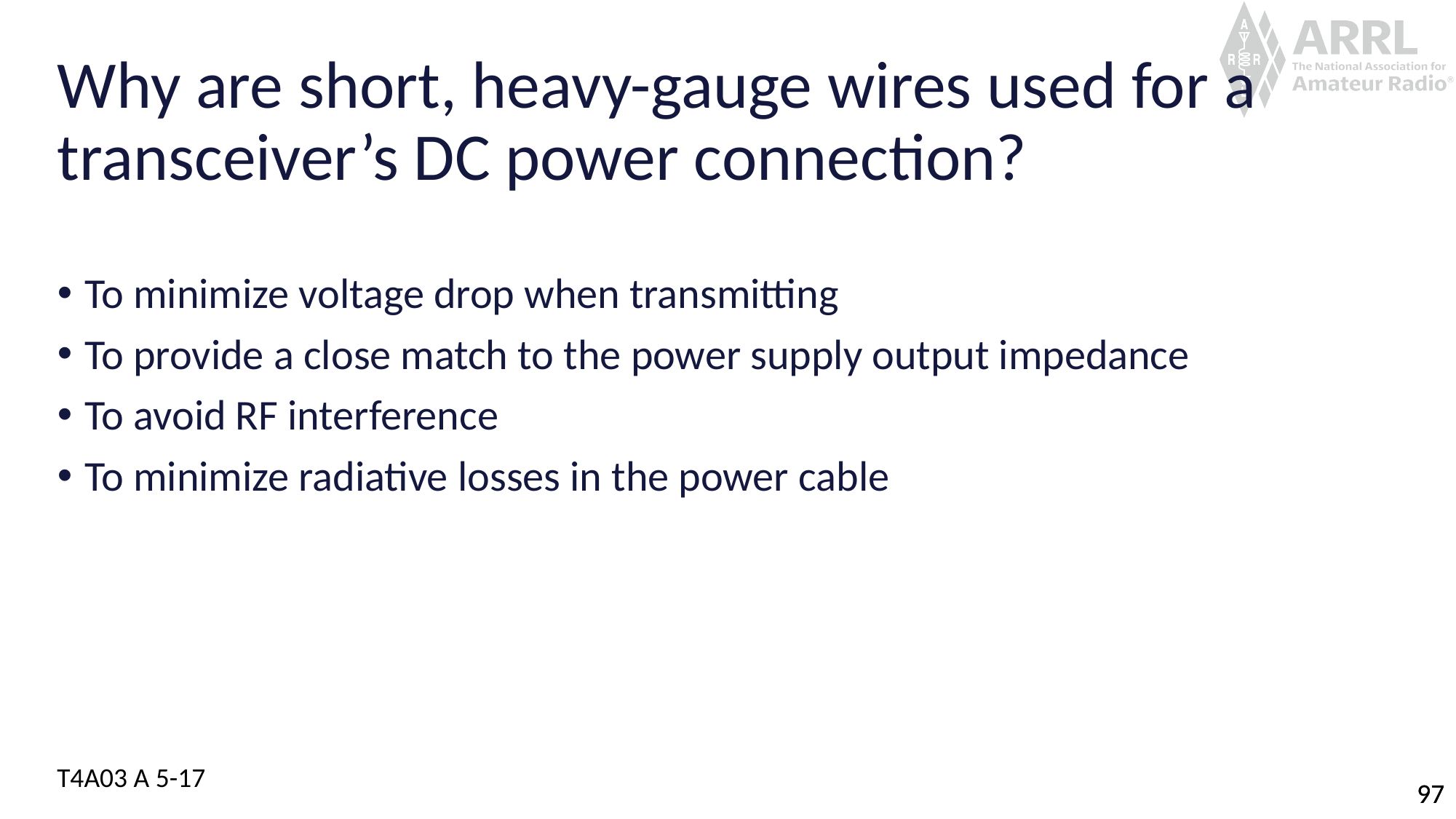

# Why are short, heavy-gauge wires used for a transceiver’s DC power connection?
To minimize voltage drop when transmitting
To provide a close match to the power supply output impedance
To avoid RF interference
To minimize radiative losses in the power cable
T4A03 A 5-17